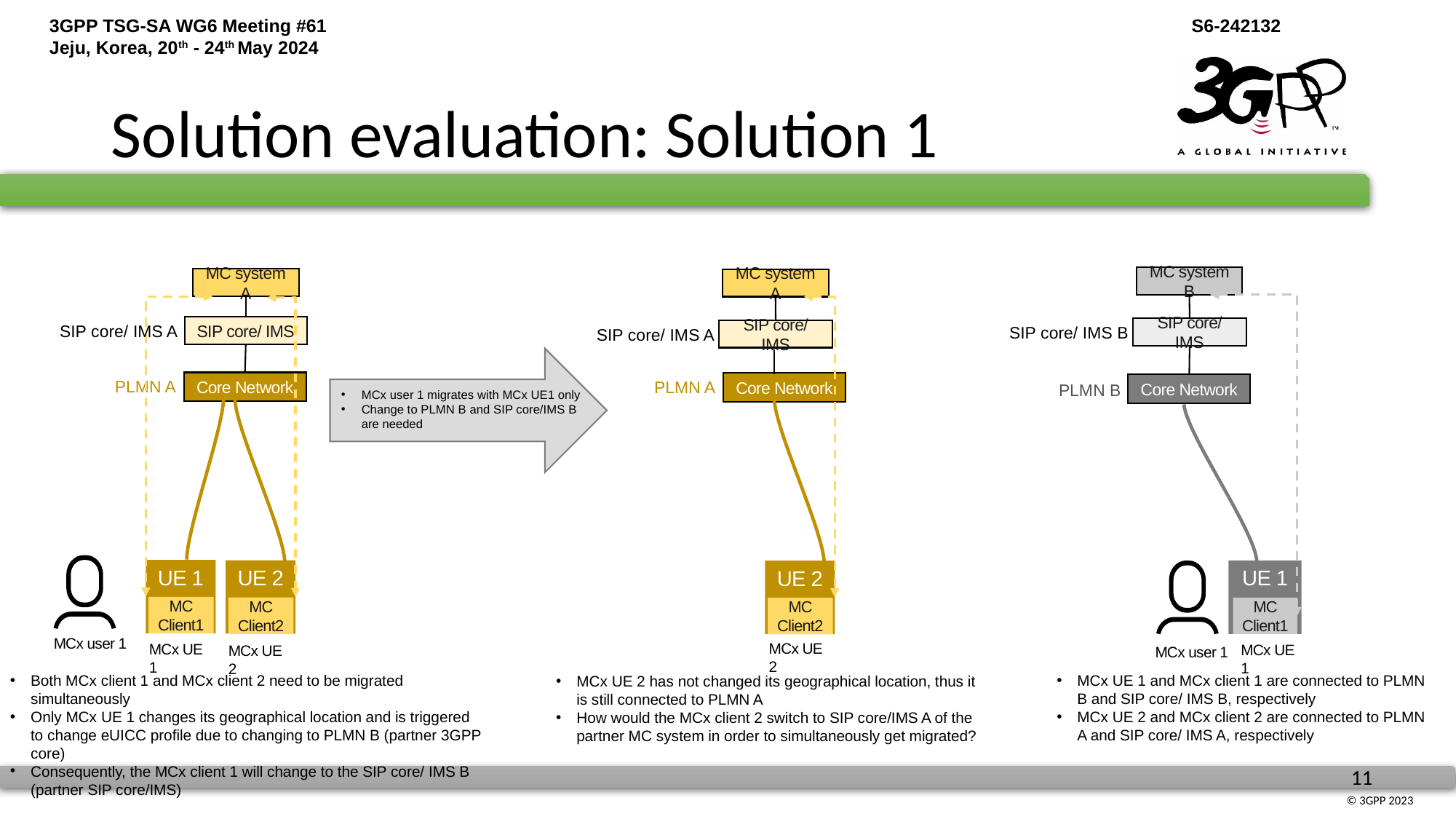

# Solution evaluation: Solution 1
MC system B
MC system A
MC system A
SIP core/ IMS
SIP core/ IMS
SIP core/ IMS
SIP core/ IMS A
SIP core/ IMS B
SIP core/ IMS A

Core Network
Core Network
Core Network
PLMN A
PLMN A
PLMN B
MCx user 1 migrates with MCx UE1 only
Change to PLMN B and SIP core/IMS B are needed

UE 1
MC Client1
UE 2
MC Client2

UE 1
MC Client1
UE 2
MC Client2
MCx user 1
MCx UE 2
MCx UE 1
MCx UE 1
MCx UE 2
MCx user 1
Both MCx client 1 and MCx client 2 need to be migrated simultaneously
Only MCx UE 1 changes its geographical location and is triggered to change eUICC profile due to changing to PLMN B (partner 3GPP core)
Consequently, the MCx client 1 will change to the SIP core/ IMS B (partner SIP core/IMS)
MCx UE 1 and MCx client 1 are connected to PLMN B and SIP core/ IMS B, respectively
MCx UE 2 and MCx client 2 are connected to PLMN A and SIP core/ IMS A, respectively
MCx UE 2 has not changed its geographical location, thus it is still connected to PLMN A
How would the MCx client 2 switch to SIP core/IMS A of the partner MC system in order to simultaneously get migrated?